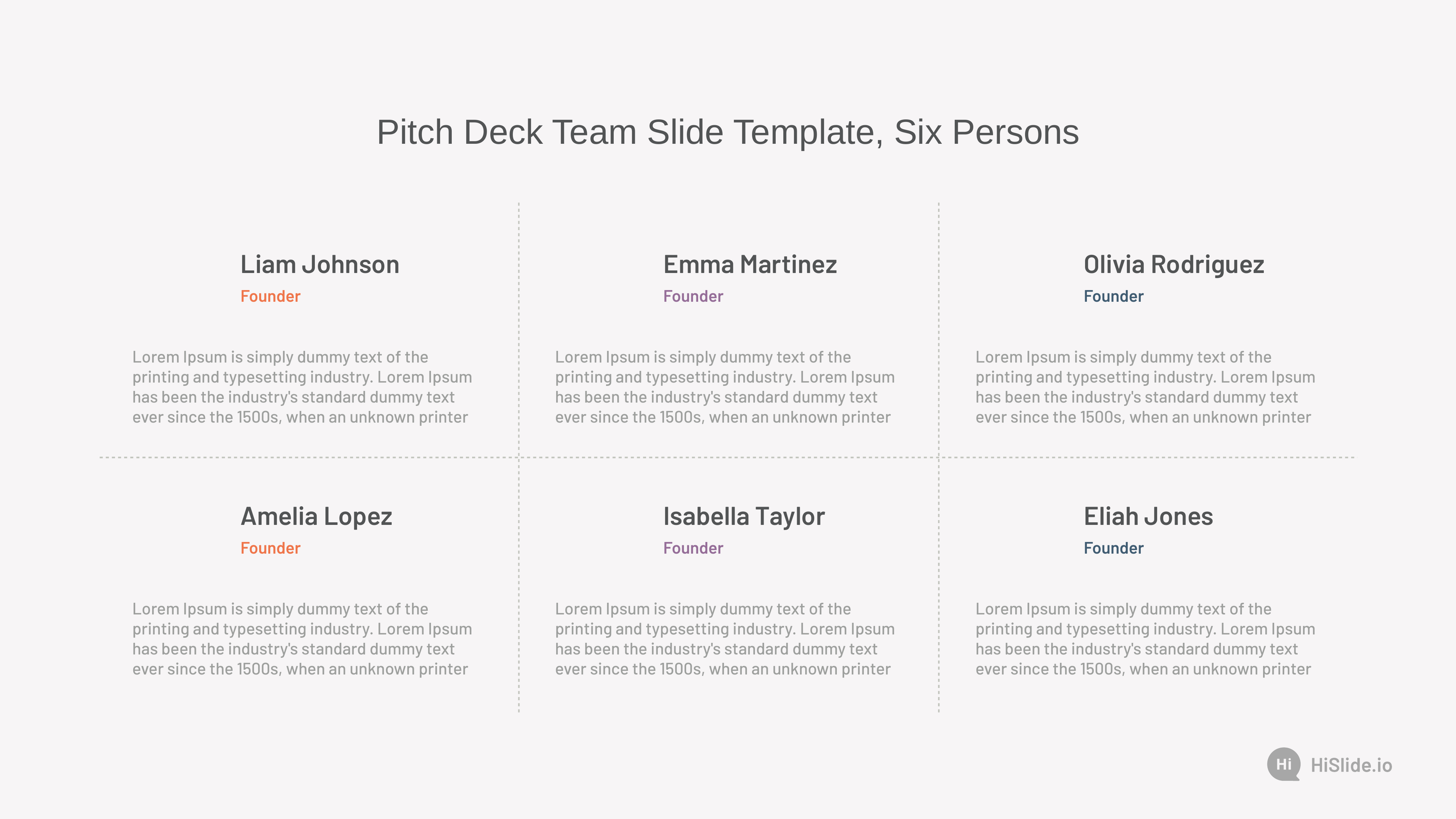

Pitch Deck Team Slide Template, Six Persons

Liam Johnson
Emma Martinez
Olivia Rodriguez
Founder
Founder
Founder
Lorem Ipsum is simply dummy text of the printing and typesetting industry. Lorem Ipsum has been the industry's standard dummy text ever since the 1500s, when an unknown printer
Lorem Ipsum is simply dummy text of the printing and typesetting industry. Lorem Ipsum has been the industry's standard dummy text ever since the 1500s, when an unknown printer
Lorem Ipsum is simply dummy text of the printing and typesetting industry. Lorem Ipsum has been the industry's standard dummy text ever since the 1500s, when an unknown printer

Amelia Lopez
Isabella Taylor
Eliah Jones
Founder
Founder
Founder
Lorem Ipsum is simply dummy text of the printing and typesetting industry. Lorem Ipsum has been the industry's standard dummy text ever since the 1500s, when an unknown printer
Lorem Ipsum is simply dummy text of the printing and typesetting industry. Lorem Ipsum has been the industry's standard dummy text ever since the 1500s, when an unknown printer
Lorem Ipsum is simply dummy text of the printing and typesetting industry. Lorem Ipsum has been the industry's standard dummy text ever since the 1500s, when an unknown printer